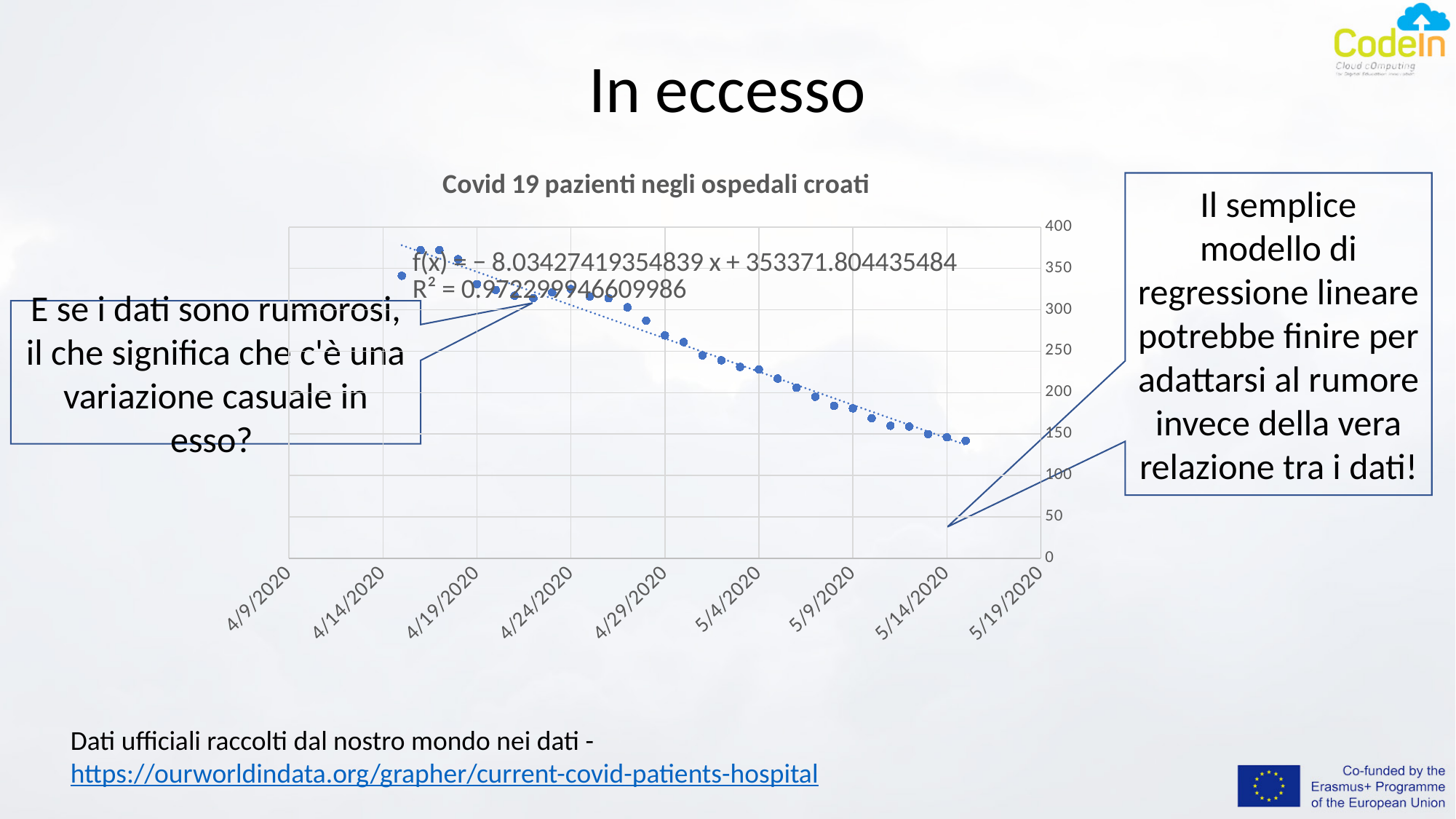

# In eccesso

### Chart: Covid 19 pazienti negli ospedali croati

| Category | Patients in hospitals |
|---|---|
Il semplice modello di regressione lineare potrebbe finire per adattarsi al rumore invece della vera relazione tra i dati!

E se i dati sono rumorosi, il che significa che c'è una variazione casuale in esso?
Dati ufficiali raccolti dal nostro mondo nei dati - https://ourworldindata.org/grapher/current-covid-patients-hospital